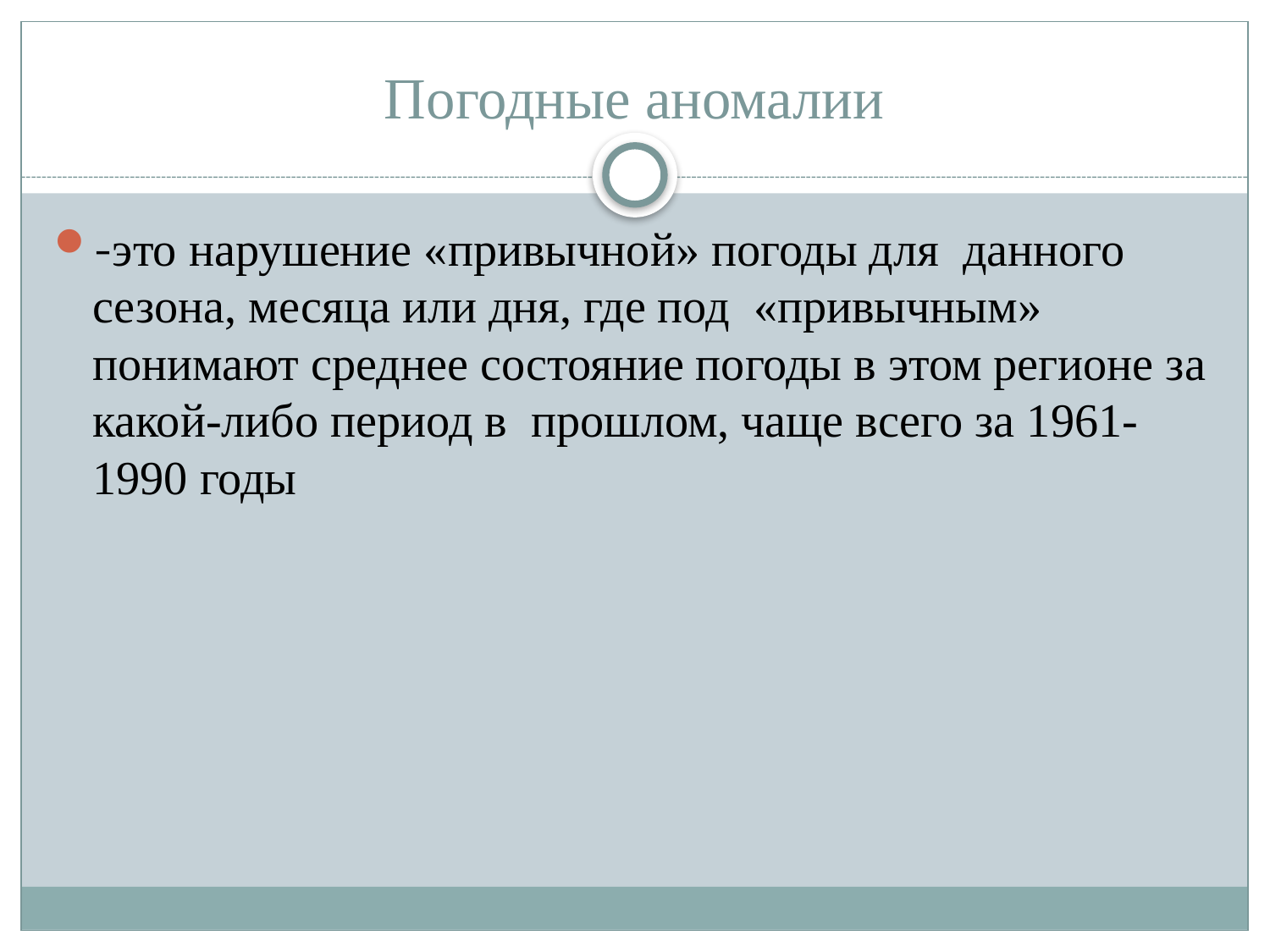

# Погодные аномалии
-это нарушение «привычной» погоды для  данного сезона, месяца или дня, где под  «привычным»  понимают среднее состояние погоды в этом регионе за какой-либо период в  прошлом, чаще всего за 1961-1990 годы